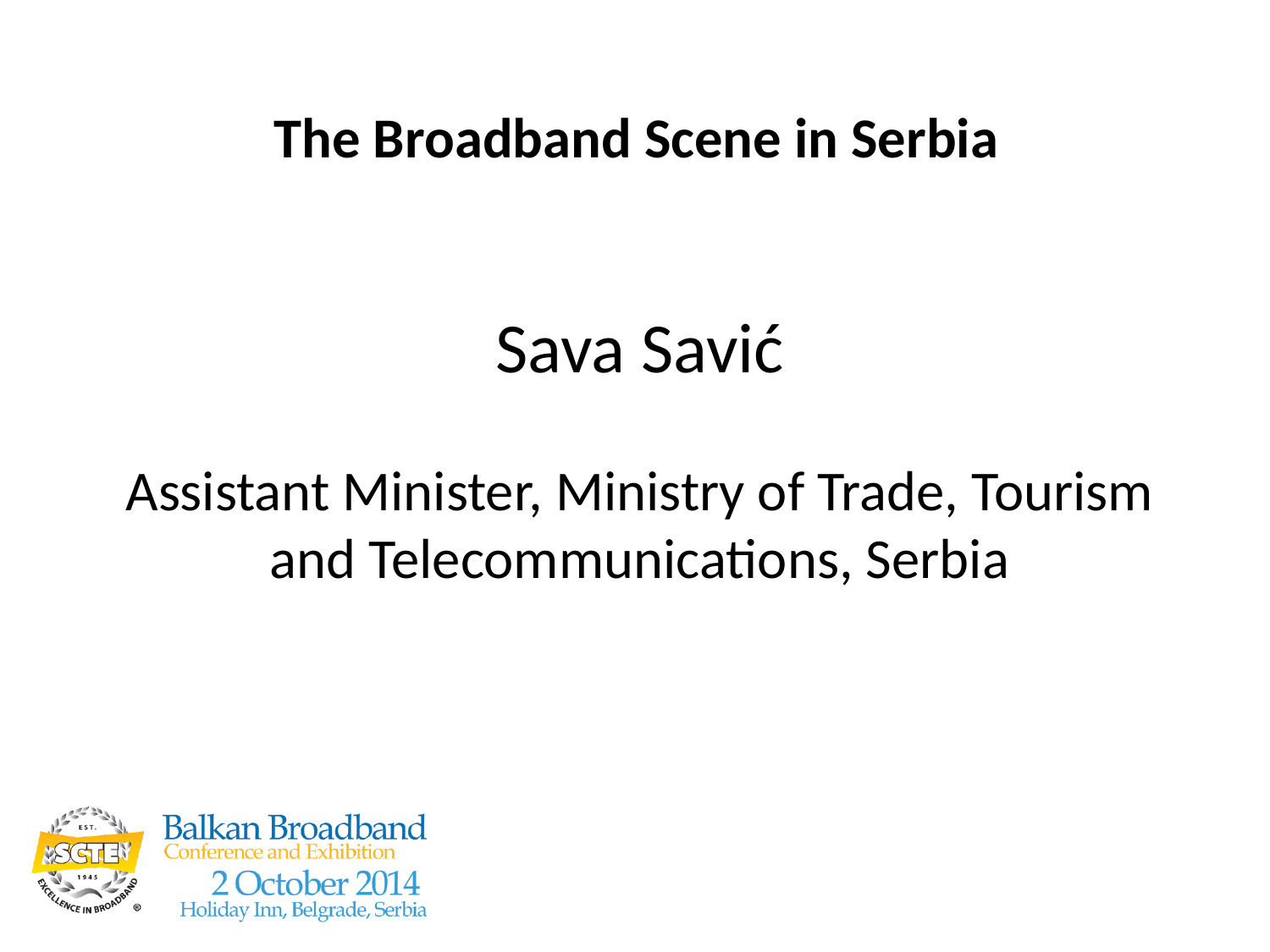

# The Broadband Scene in Serbia

Sava Savić

Assistant Minister, Ministry of Trade, Tourism and Telecommunications, Serbia